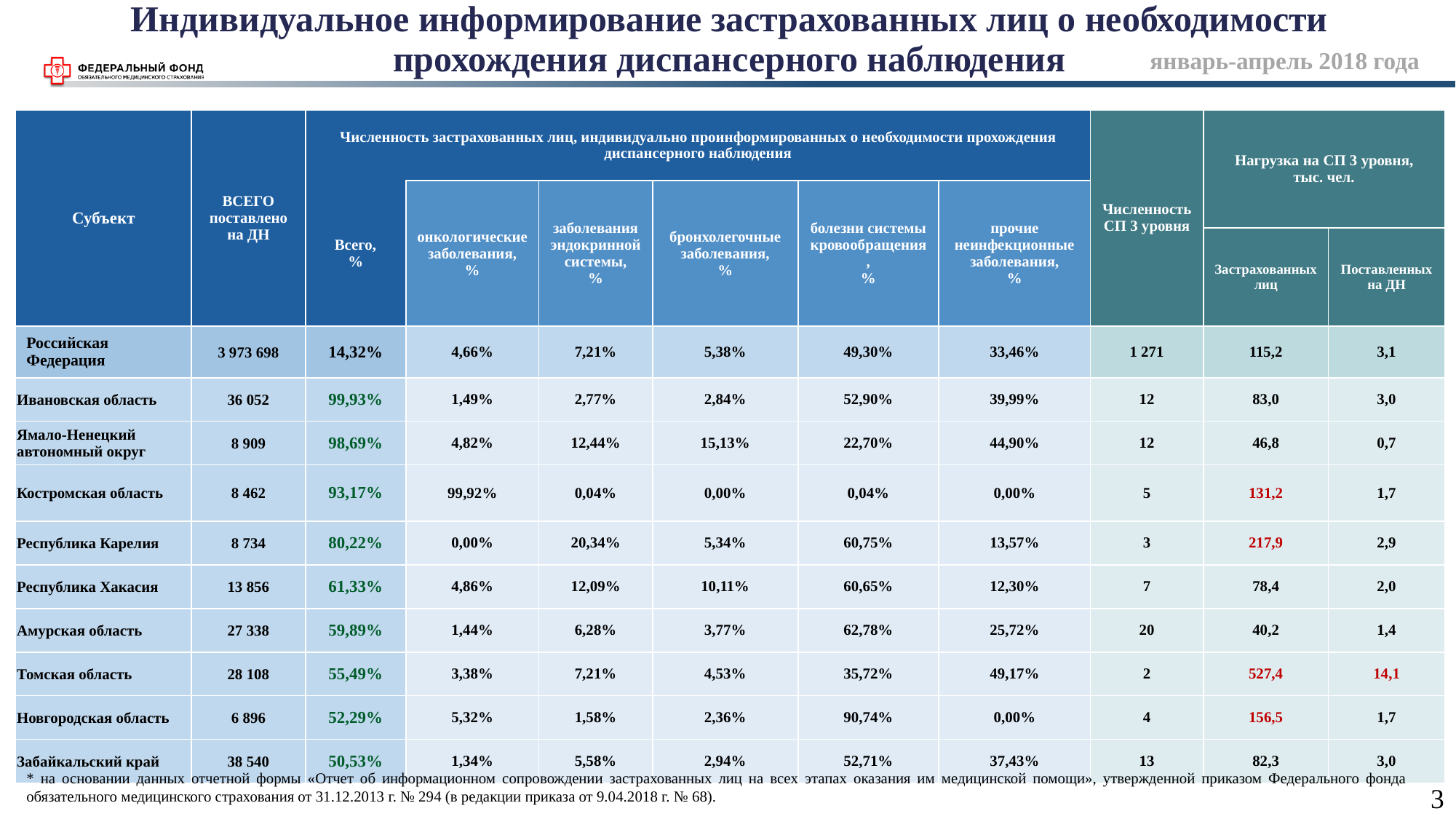

Индивидуальное информирование застрахованных лиц о необходимости прохождения диспансерного наблюдения
январь-апрель 2018 года
| Субъект | ВСЕГО поставлено на ДН | Численность застрахованных лиц, индивидуально проинформированных о необходимости прохождения диспансерного наблюдения |  |  |  |  |  | Численность СП 3 уровня | Нагрузка на СП 3 уровня, тыс. чел. |  |
| --- | --- | --- | --- | --- | --- | --- | --- | --- | --- | --- |
|  |  | Всего, % | онкологические заболевания, % | заболевания эндокринной системы, % | бронхолегочные заболевания, % | болезни системы кровообращения, % | прочие неинфекционные заболевания, % |  |  |  |
|  |  |  |  |  |  |  |  |  | Застрахованных лиц | Поставленных на ДН |
| Российская Федерация | 3 973 698 | 14,32% | 4,66% | 7,21% | 5,38% | 49,30% | 33,46% | 1 271 | 115,2 | 3,1 |
| Ивановская область | 36 052 | 99,93% | 1,49% | 2,77% | 2,84% | 52,90% | 39,99% | 12 | 83,0 | 3,0 |
| Ямало-Ненецкий автономный округ | 8 909 | 98,69% | 4,82% | 12,44% | 15,13% | 22,70% | 44,90% | 12 | 46,8 | 0,7 |
| Костромская область | 8 462 | 93,17% | 99,92% | 0,04% | 0,00% | 0,04% | 0,00% | 5 | 131,2 | 1,7 |
| Республика Карелия | 8 734 | 80,22% | 0,00% | 20,34% | 5,34% | 60,75% | 13,57% | 3 | 217,9 | 2,9 |
| Республика Хакасия | 13 856 | 61,33% | 4,86% | 12,09% | 10,11% | 60,65% | 12,30% | 7 | 78,4 | 2,0 |
| Амурская область | 27 338 | 59,89% | 1,44% | 6,28% | 3,77% | 62,78% | 25,72% | 20 | 40,2 | 1,4 |
| Томская область | 28 108 | 55,49% | 3,38% | 7,21% | 4,53% | 35,72% | 49,17% | 2 | 527,4 | 14,1 |
| Новгородская область | 6 896 | 52,29% | 5,32% | 1,58% | 2,36% | 90,74% | 0,00% | 4 | 156,5 | 1,7 |
| Забайкальский край | 38 540 | 50,53% | 1,34% | 5,58% | 2,94% | 52,71% | 37,43% | 13 | 82,3 | 3,0 |
* на основании данных отчетной формы «Отчет об информационном сопровождении застрахованных лиц на всех этапах оказания им медицинской помощи», утвержденной приказом Федерального фонда обязательного медицинского страхования от 31.12.2013 г. № 294 (в редакции приказа от 9.04.2018 г. № 68).
3